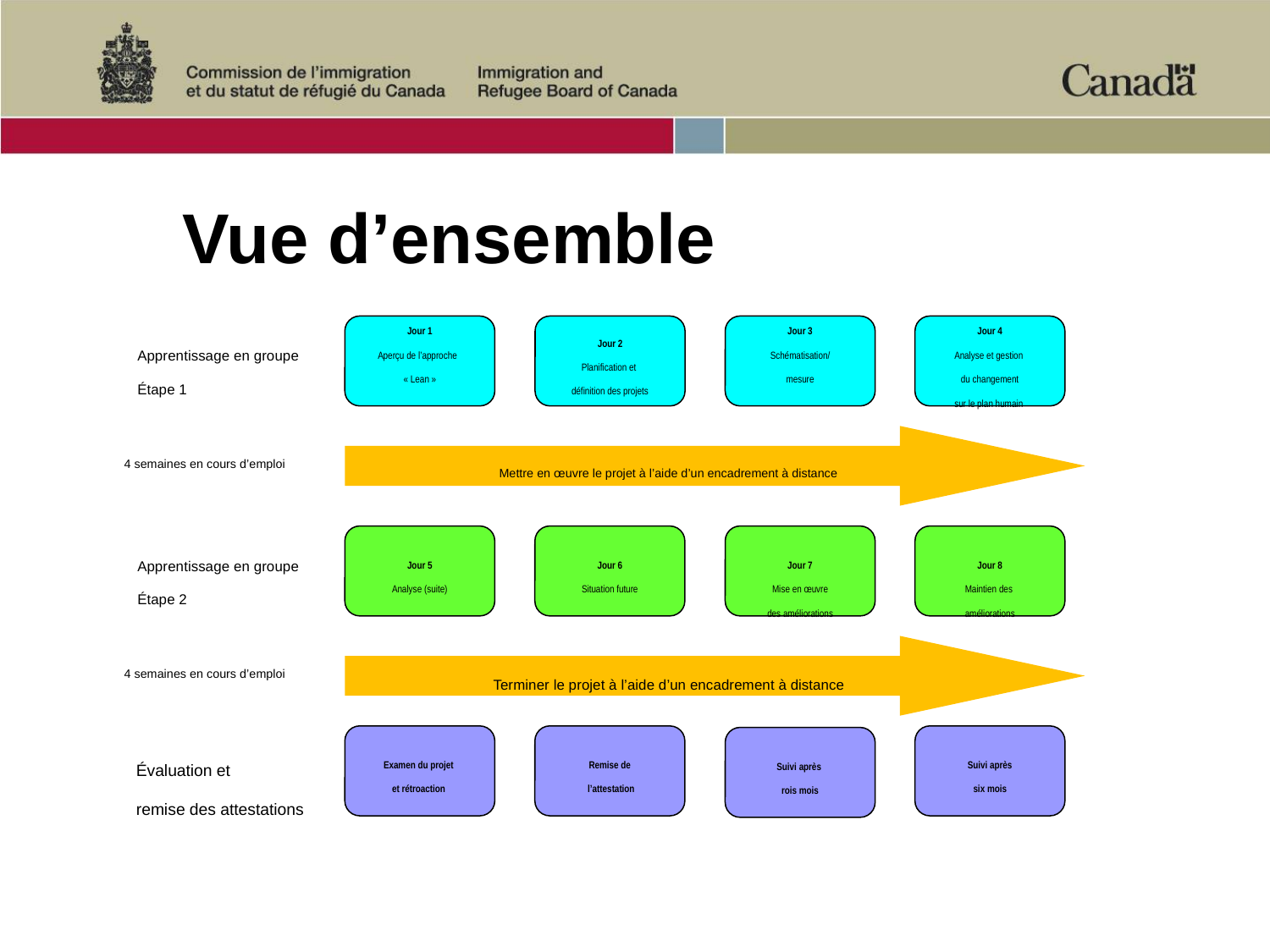

# Vue d’ensemble
Jour 1
Aperçu de l’approche
« Lean »

Jour 2
Planification et
définition des projets
Jour 3
Schématisation/
mesure

Jour 4
Analyse et gestion
du changement
sur le plan humain
Apprentissage en groupe Étape 1
Mettre en œuvre le projet à l’aide d’un encadrement à distance
4 semaines en cours d’emploi

Jour 5
Analyse (suite)

Jour 6
Situation future

Jour 7
Mise en œuvre
des améliorations

Jour 8
Maintien des
améliorations
Apprentissage en groupe Étape 2
Terminer le projet à l’aide d’un encadrement à distance
4 semaines en cours d’emploi
Examen du projet
et rétroaction
Remise de
 l’attestation
Suivi après
six mois
Suivi après
rois mois
Évaluation et
remise des attestations